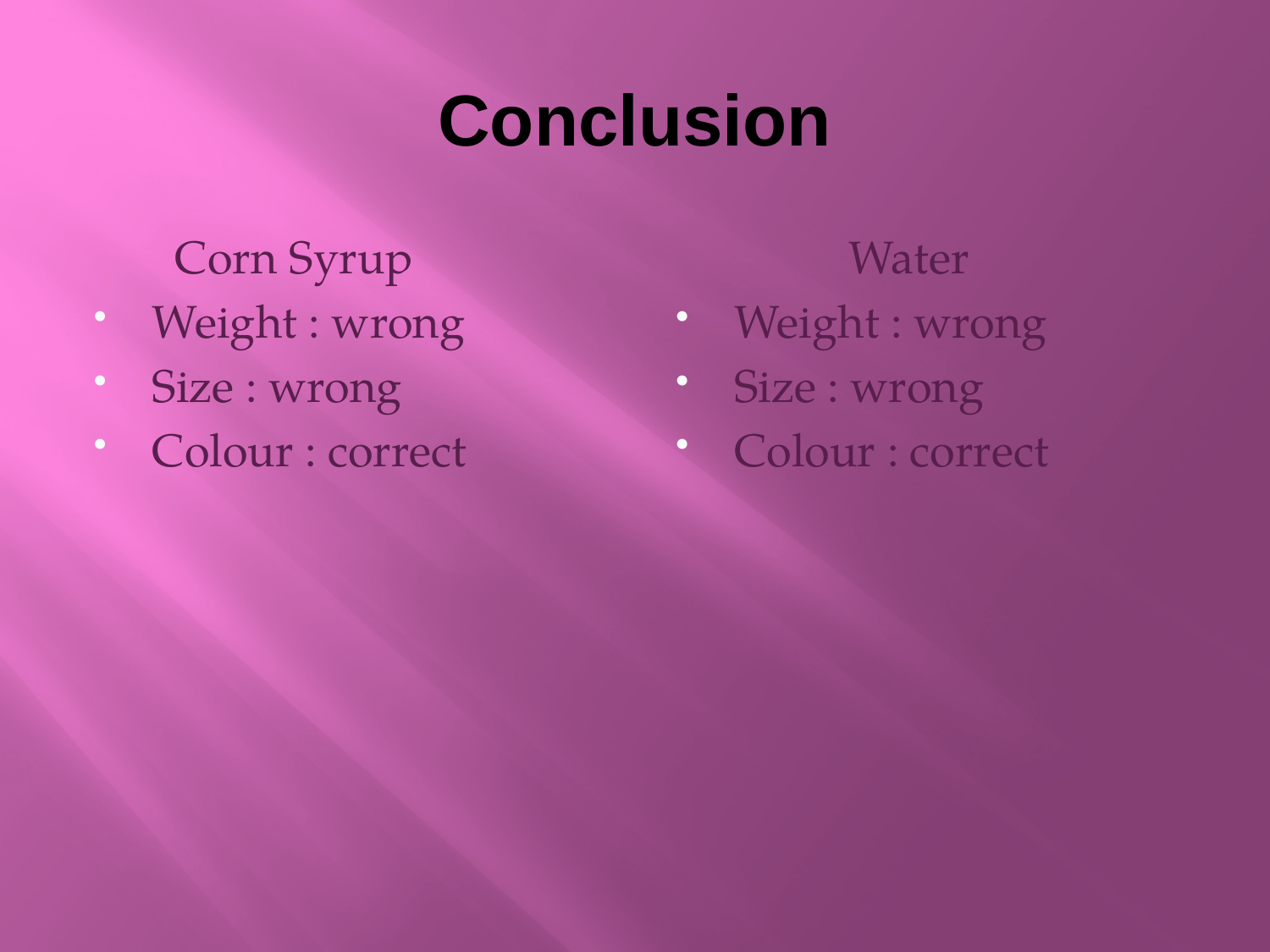

# Conclusion
       Corn Syrup
Weight : wrong
Size : wrong
Colour : correct
               Water
Weight : wrong
Size : wrong
Colour : correct